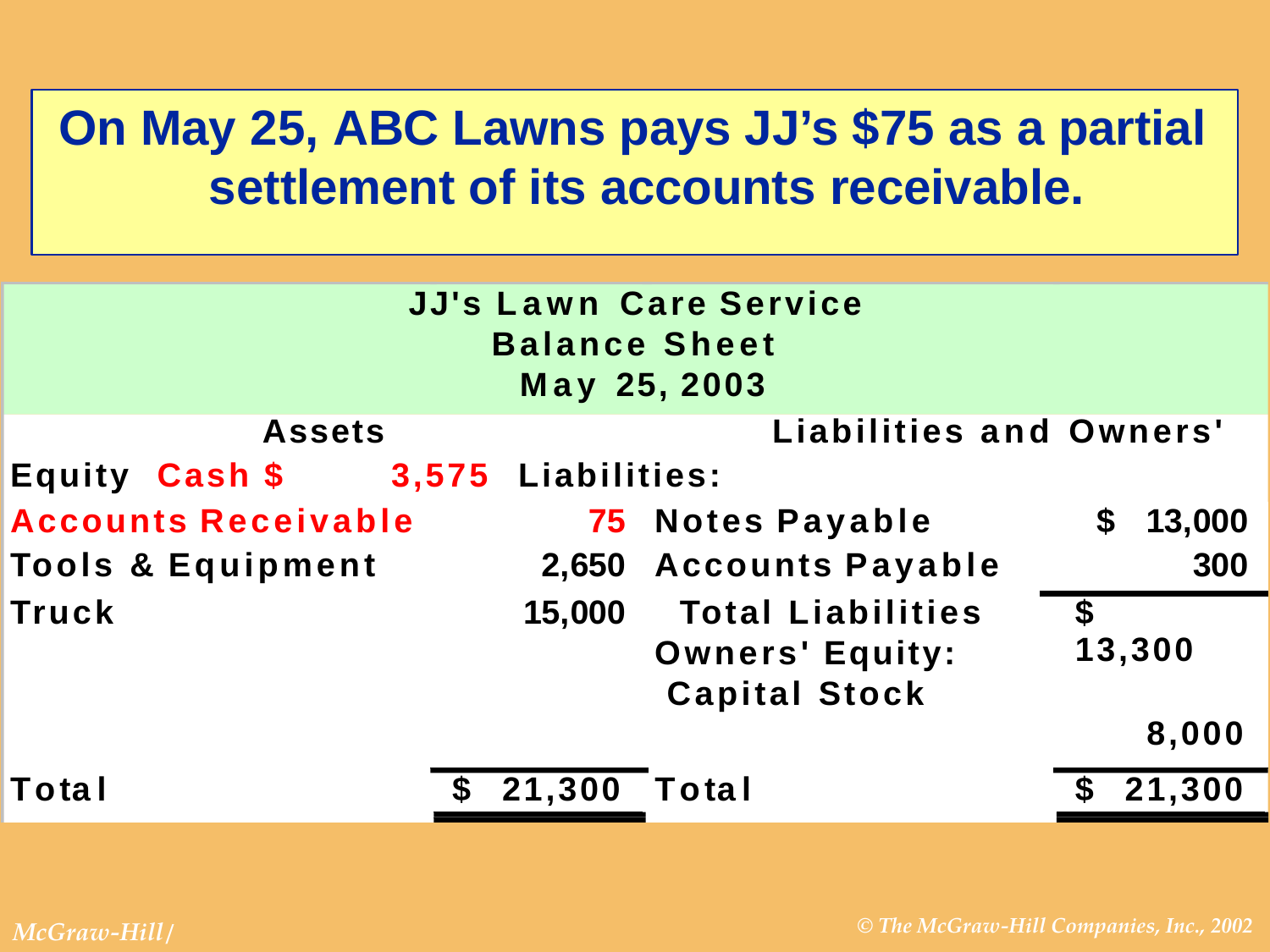

# On May 25, ABC Lawns pays JJ’s $75 as a partial  settlement of its accounts receivable.

| JJ's Lawn Care Service Balance Sheet May 25, 2003 Assets Liabilities and Owners' Equity Cash $ 3,575 Liabilities: |  |  |  |
| --- | --- | --- | --- |
| Accounts Receivable | 75 | Notes Payable | $ 13,000 |
| Tools & Equipment | 2,650 | Accounts Payable | 300 |
| Truck | 15,000 | Total Liabilities Owners' Equity: Capital Stock | $ 13,300 8,000 |

Total
$
21,300
Total
$
21,300

© The McGraw-Hill Companies, Inc., 2002
McGraw-Hill/Irwin